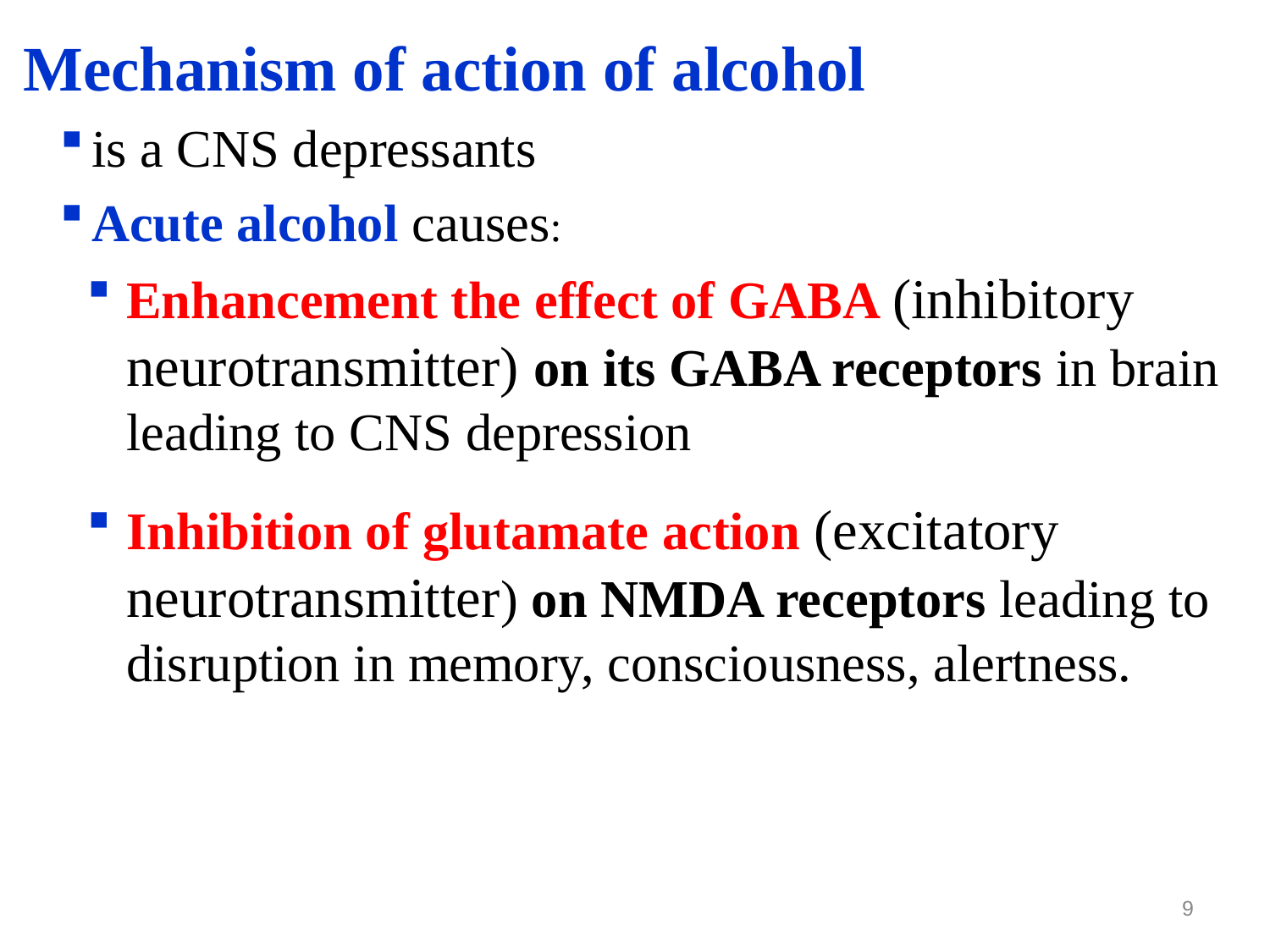

Mechanism of action of alcohol
is a CNS depressants
Acute alcohol causes:
Enhancement the effect of GABA (inhibitory neurotransmitter) on its GABA receptors in brain leading to CNS depression
Inhibition of glutamate action (excitatory neurotransmitter) on NMDA receptors leading to disruption in memory, consciousness, alertness.

9